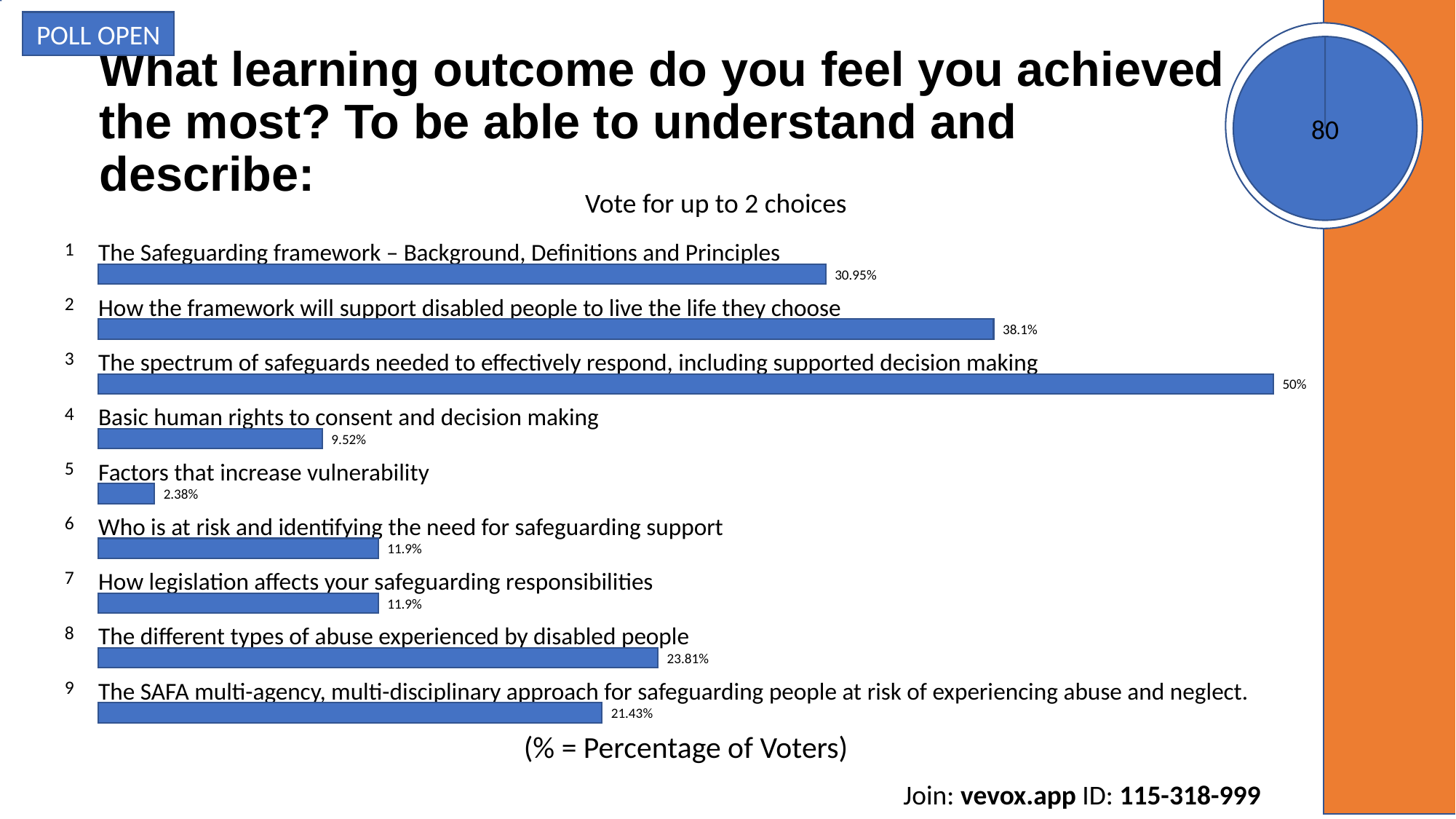

POLL OPEN
80
# What learning outcome do you feel you achieved the most? To be able to understand and describe:
Vote for up to 2 choices

1
The Safeguarding framework – Background, Definitions and Principles

30.95%
2
How the framework will support disabled people to live the life they choose

38.1%
3
The spectrum of safeguards needed to effectively respond, including supported decision making

50%
4
Basic human rights to consent and decision making

9.52%
5
Factors that increase vulnerability

2.38%
6
Who is at risk and identifying the need for safeguarding support

11.9%
7
How legislation affects your safeguarding responsibilities

11.9%
8
The different types of abuse experienced by disabled people

23.81%
9
The SAFA multi-agency, multi-disciplinary approach for safeguarding people at risk of experiencing abuse and neglect.

21.43%
(% = Percentage of Voters)
Join: vevox.app ID: 115-318-999
Vote Trigger